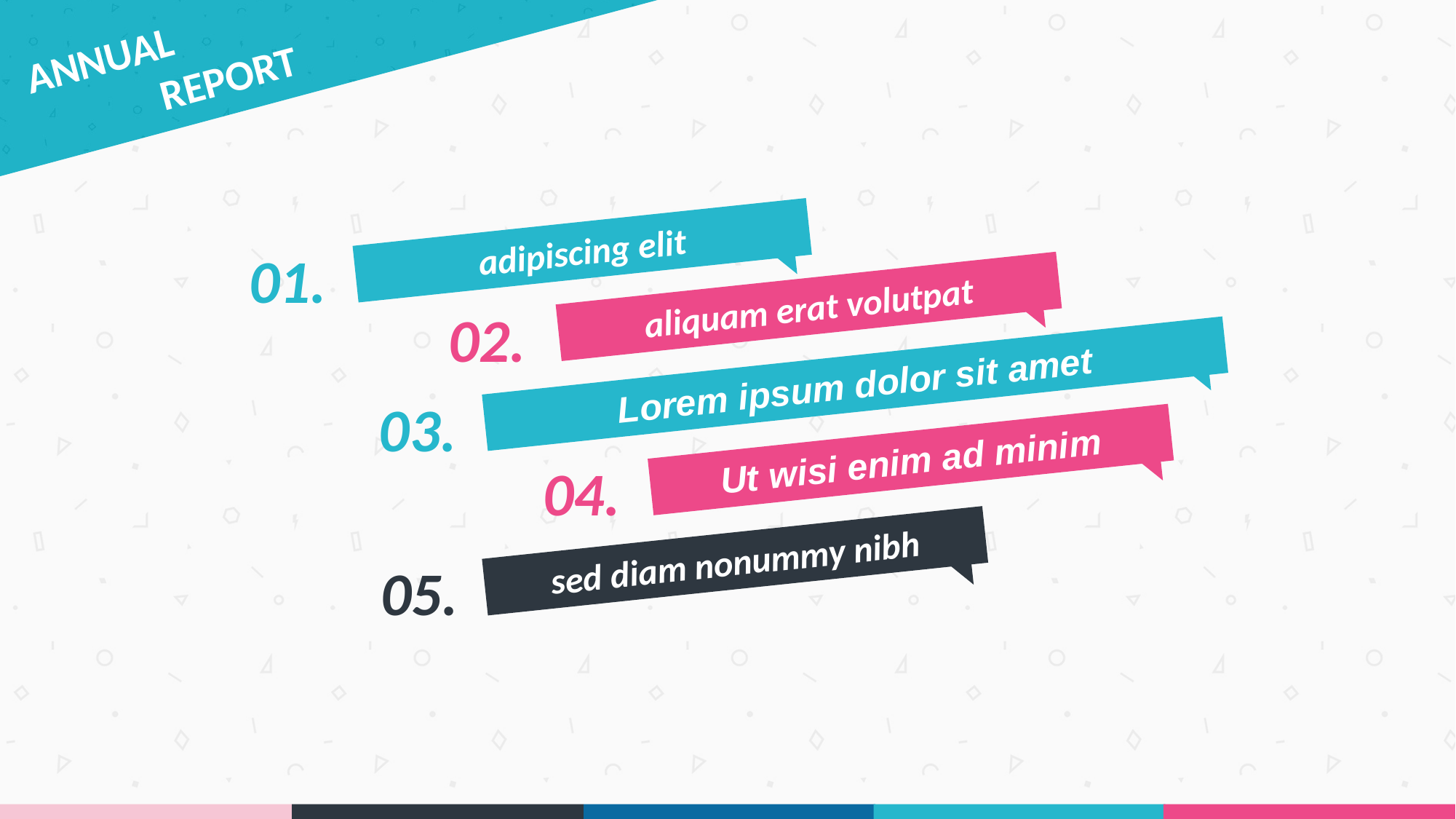

ANNUAL
             REPORT
adipiscing elit
01.

aliquam erat volutpat
02.

Lorem ipsum dolor sit amet

03.
Ut wisi enim ad minim
04.

sed diam nonummy nibh
05.